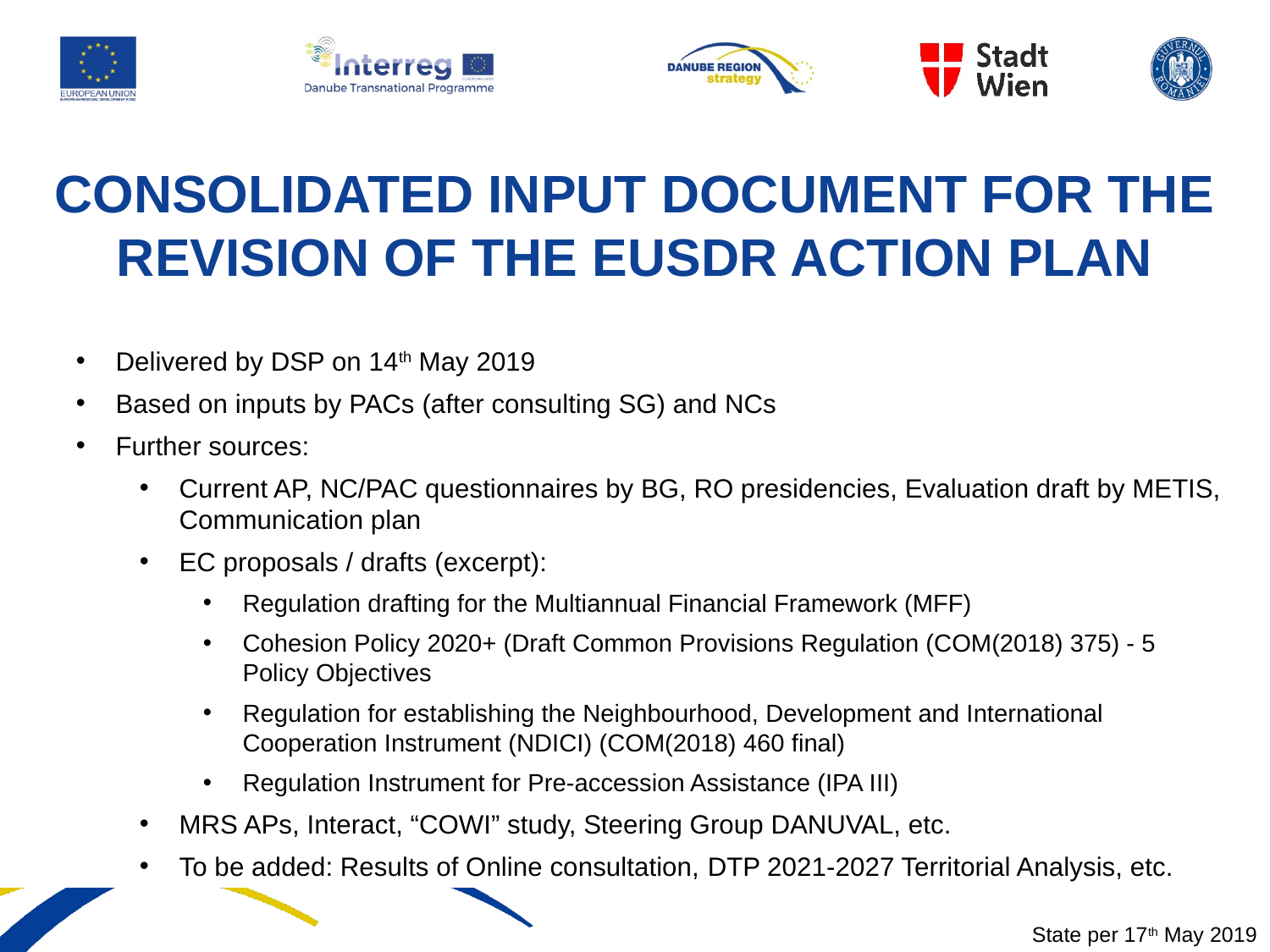

CONSOLIDATED INPUT DOCUMENT FOR THE REVISION OF THE EUSDR ACTION PLAN
Delivered by DSP on 14th May 2019
Based on inputs by PACs (after consulting SG) and NCs
Further sources:
Current AP, NC/PAC questionnaires by BG, RO presidencies, Evaluation draft by METIS, Communication plan
EC proposals / drafts (excerpt):
Regulation drafting for the Multiannual Financial Framework (MFF)
Cohesion Policy 2020+ (Draft Common Provisions Regulation (COM(2018) 375) - 5 Policy Objectives
Regulation for establishing the Neighbourhood, Development and International Cooperation Instrument (NDICI) (COM(2018) 460 final)
Regulation Instrument for Pre-accession Assistance (IPA III)
MRS APs, Interact, “COWI” study, Steering Group DANUVAL, etc.
To be added: Results of Online consultation, DTP 2021-2027 Territorial Analysis, etc.

State per 17th May 2019